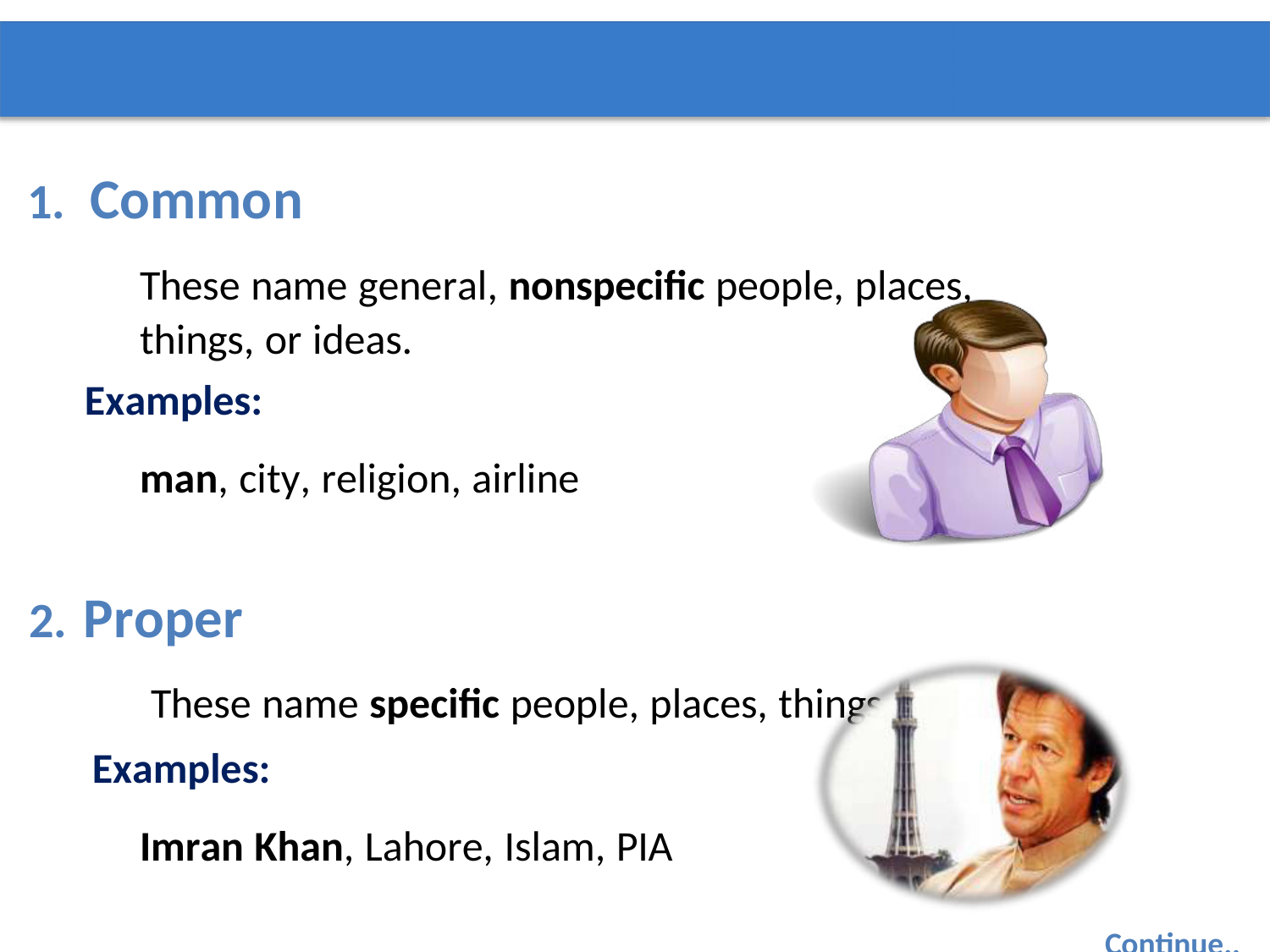

1.	Common
These name general, nonspecific people, places, things, or ideas.
Examples:
man, city, religion, airline

2. Proper
These name specific people, places, things, or ideas.
Examples:
Imran Khan, Lahore, Islam, PIA

Continue..